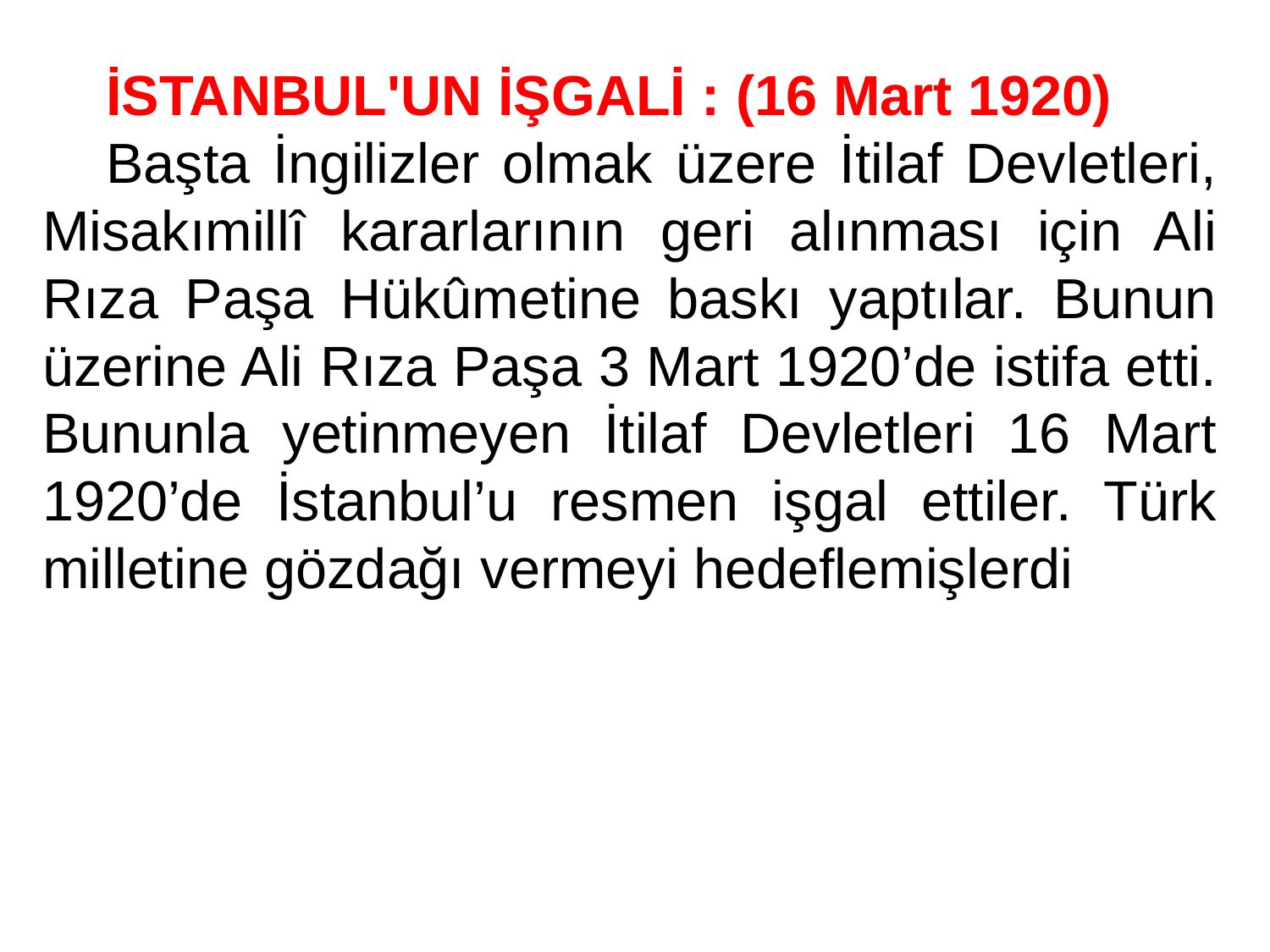

İSTANBUL'UN İŞGALİ : (16 Mart 1920)
Başta İngilizler olmak üzere İtilaf Devletleri, Misakımillî kararlarının geri alınması için Ali Rıza Paşa Hükûmetine baskı yaptılar. Bunun üzerine Ali Rıza Paşa 3 Mart 1920’de istifa etti. Bununla yetinmeyen İtilaf Devletleri 16 Mart 1920’de İstanbul’u resmen işgal ettiler. Türk milletine gözdağı vermeyi hedeflemişlerdi